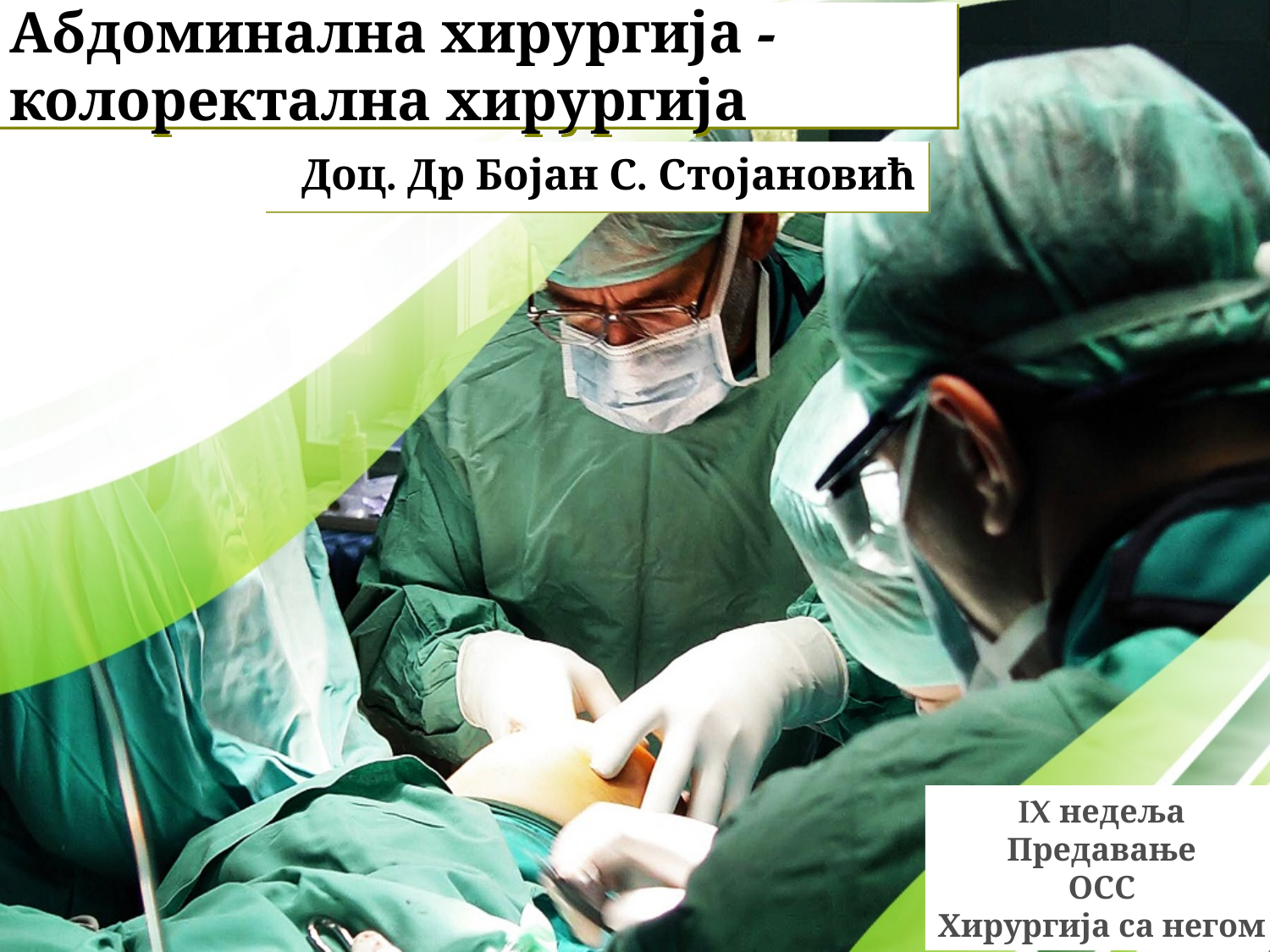

# Абдоминална хирургија - колоректална хирургија
Доц. Др Бојан С. Стојановић
IX недеља
Предавање
ОСС
Хирургија са негом